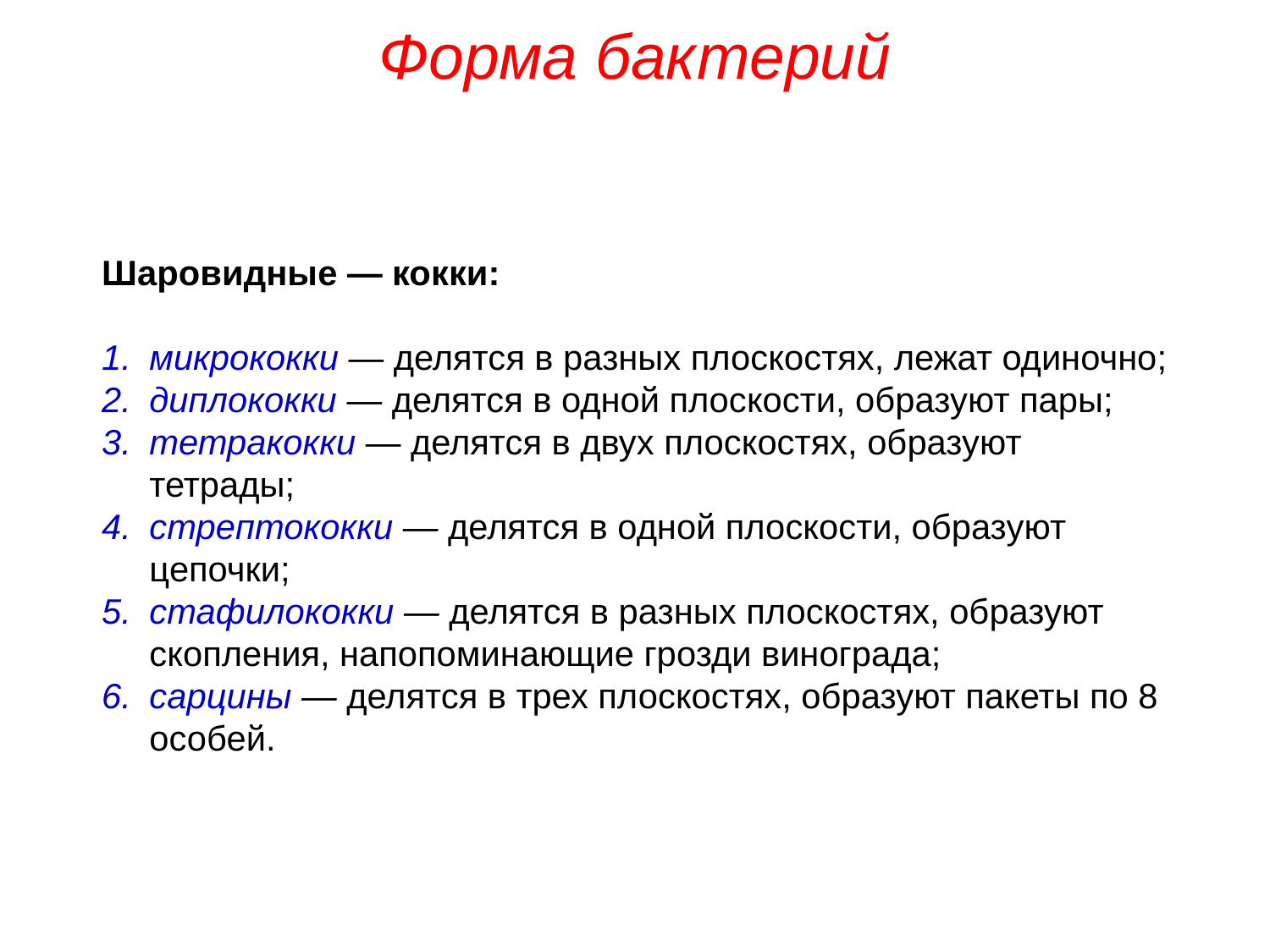

Форма бактерий
Шаровидные — кокки:

микрококки — делятся в разных плоскостях, лежат одиночно;
диплококки — делятся в одной плоскости, образуют пары;
тетракокки — делятся в двух плоскостях, образуют тетрады;
стрептококки — делятся в одной плоскости, образуют цепочки;
стафилококки — делятся в разных плоскостях, образуют скопления, напопоминающие грозди винограда;
сарцины — делятся в трех плоскостях, образуют пакеты по 8 особей.